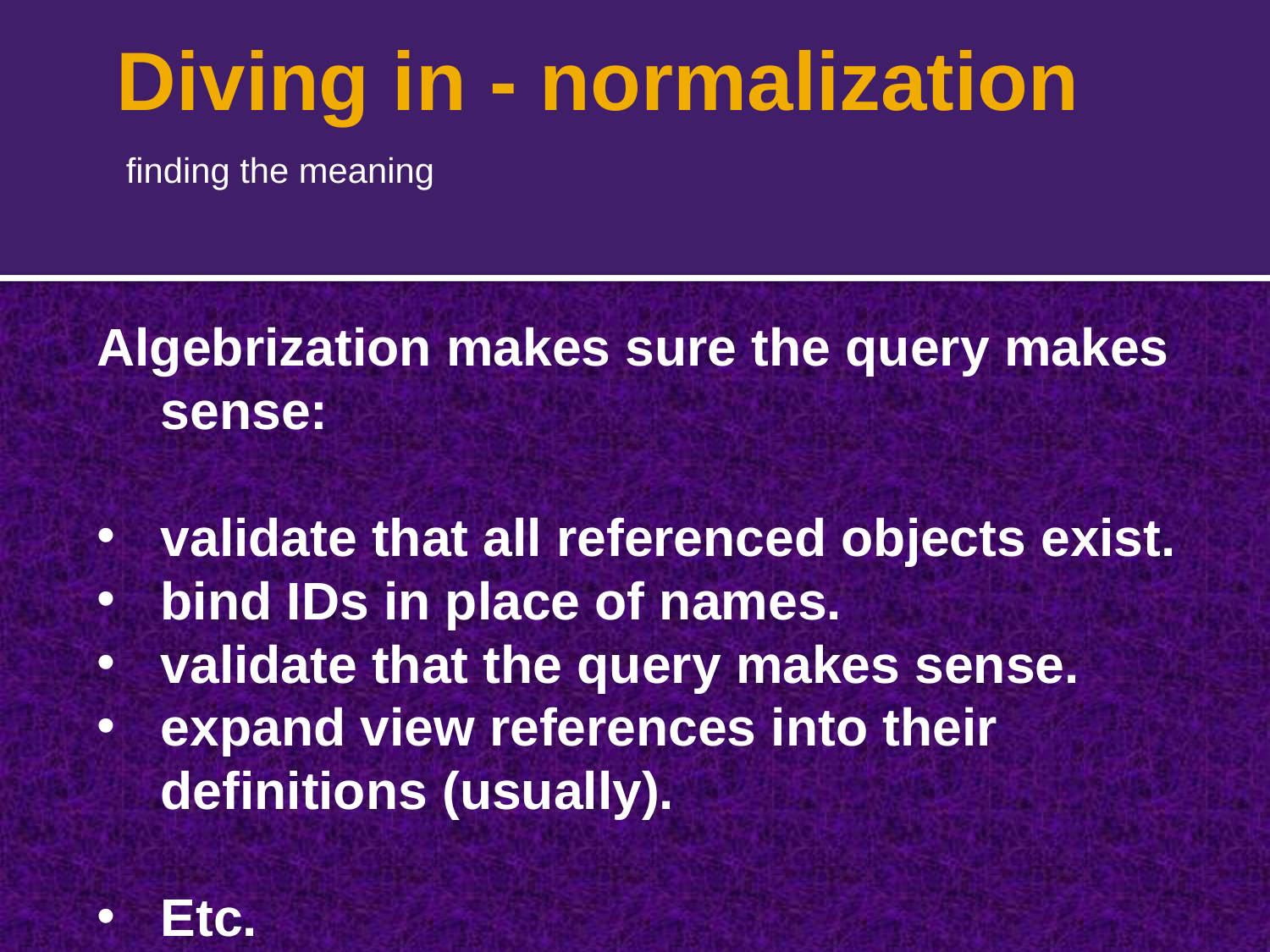

# Diving in - normalization
finding the meaning
Algebrization makes sure the query makes sense:

validate that all referenced objects exist.
bind IDs in place of names.
validate that the query makes sense.
expand view references into their definitions (usually).

Etc.